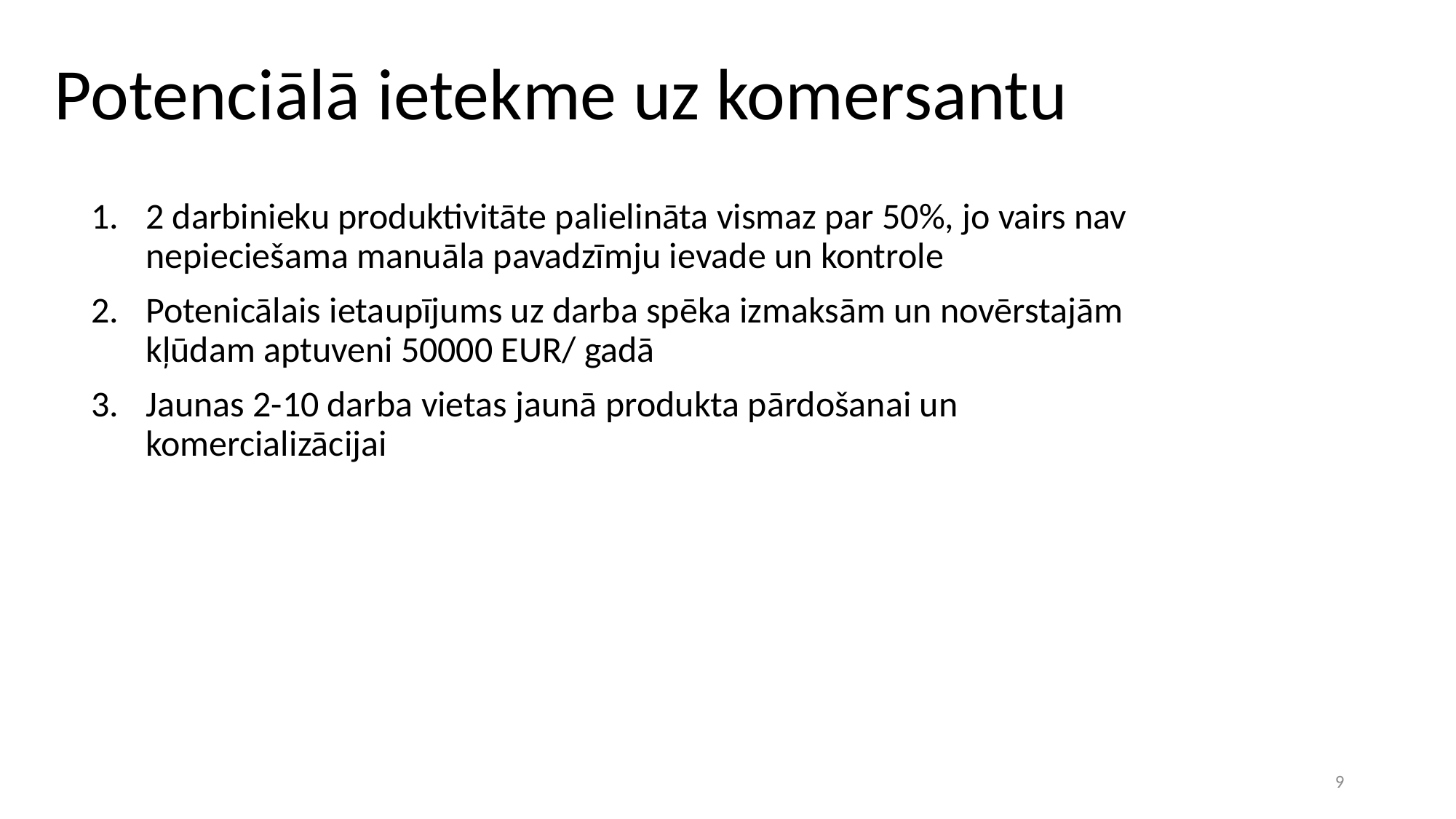

# Potenciālā ietekme uz komersantu
2 darbinieku produktivitāte palielināta vismaz par 50%, jo vairs nav nepieciešama manuāla pavadzīmju ievade un kontrole
Potenicālais ietaupījums uz darba spēka izmaksām un novērstajām kļūdam aptuveni 50000 EUR/ gadā
Jaunas 2-10 darba vietas jaunā produkta pārdošanai un komercializācijai
9